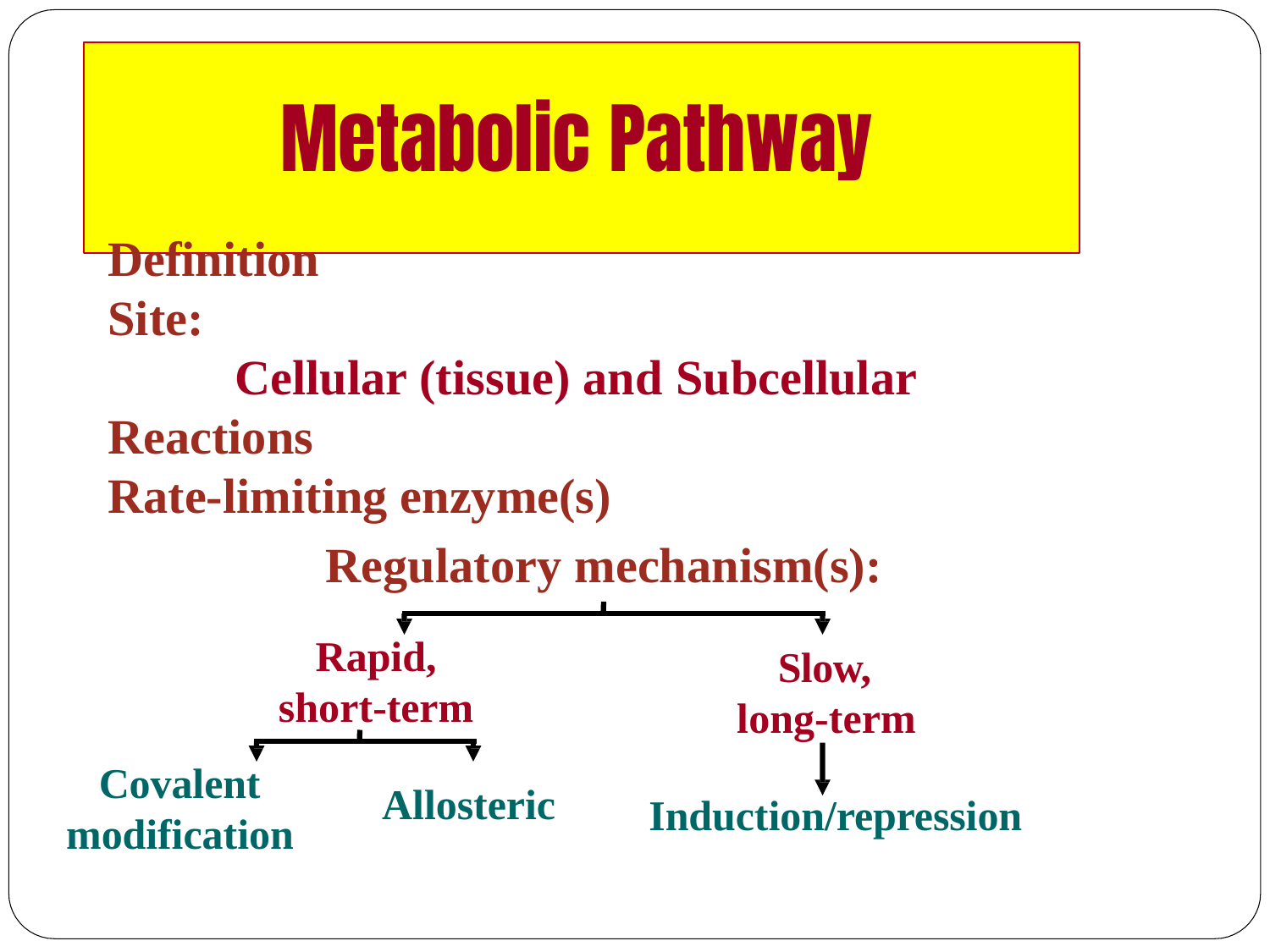

# Metabolic Pathway
Definition
Site:
Cellular (tissue) and Subcellular
Reactions
Rate-limiting enzyme(s)
Regulatory mechanism(s):

Rapid,
short-term
Slow,  long-term

Covalent
modification
Allosteric
Induction/repression